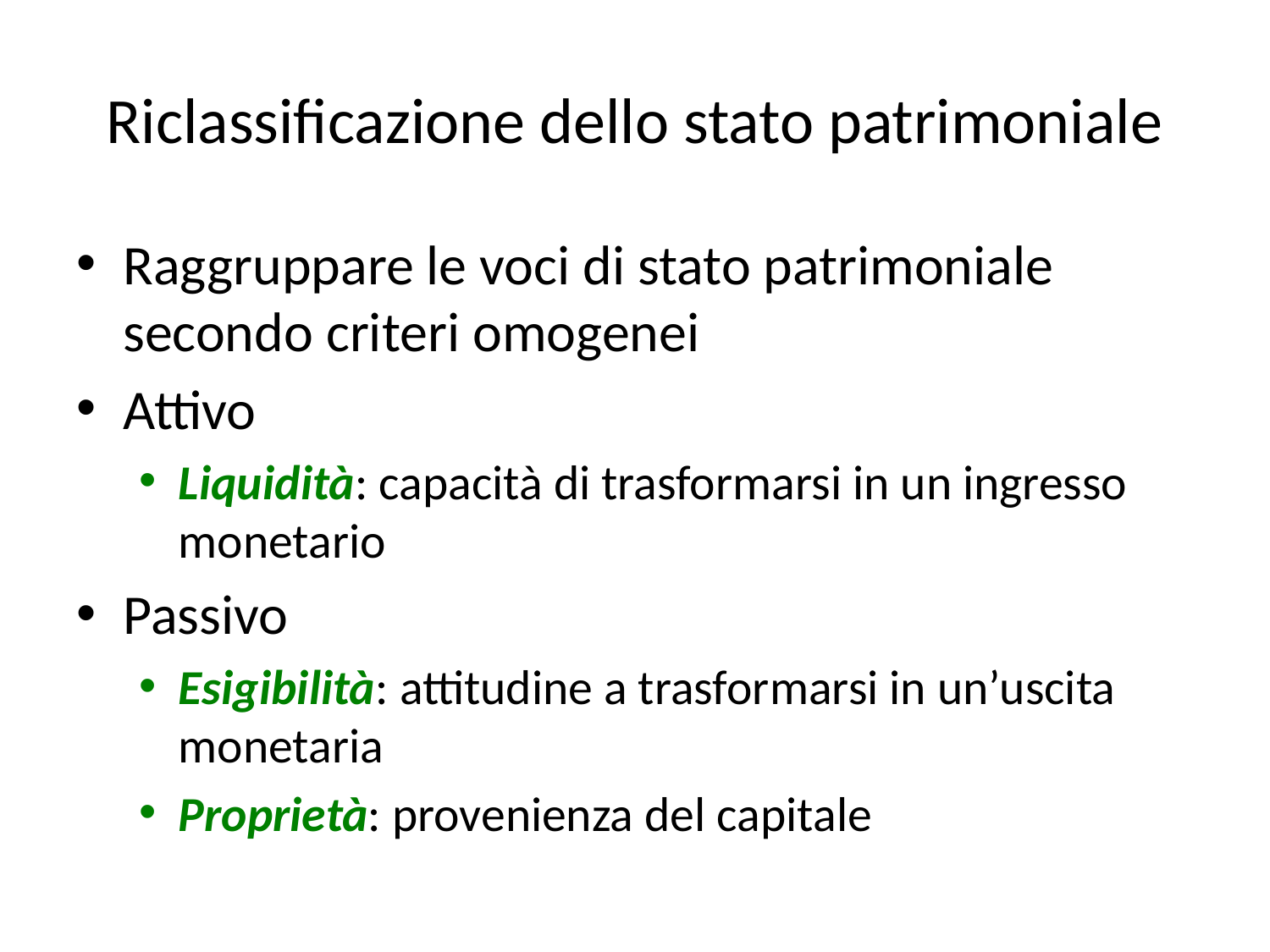

# Riclassificazione dello stato patrimoniale
Raggruppare le voci di stato patrimoniale secondo criteri omogenei
Attivo
Liquidità: capacità di trasformarsi in un ingresso monetario
Passivo
Esigibilità: attitudine a trasformarsi in un’uscita monetaria
Proprietà: provenienza del capitale